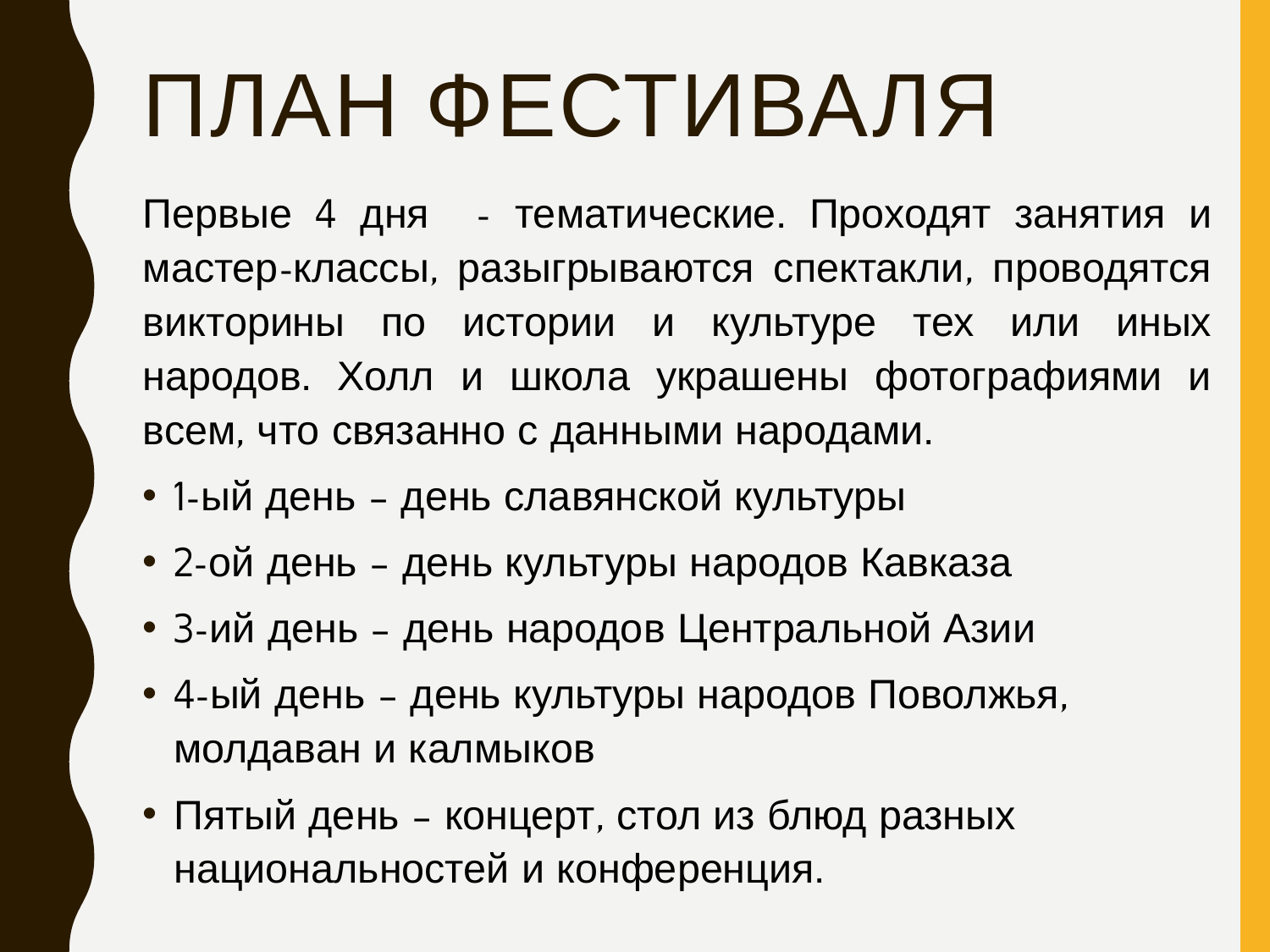

# План Фестиваля
Первые 4 дня  - тематические. Проходят занятия и мастер-классы, разыгрываются спектакли, проводятся викторины по истории и культуре тех или иных народов. Холл и школа украшены фотографиями и всем, что связанно с данными народами.
1-ый день – день славянской культуры
2-ой день – день культуры народов Кавказа
3-ий день – день народов Центральной Азии
4-ый день – день культуры народов Поволжья, молдаван и калмыков
Пятый день – концерт, стол из блюд разных национальностей и конференция.